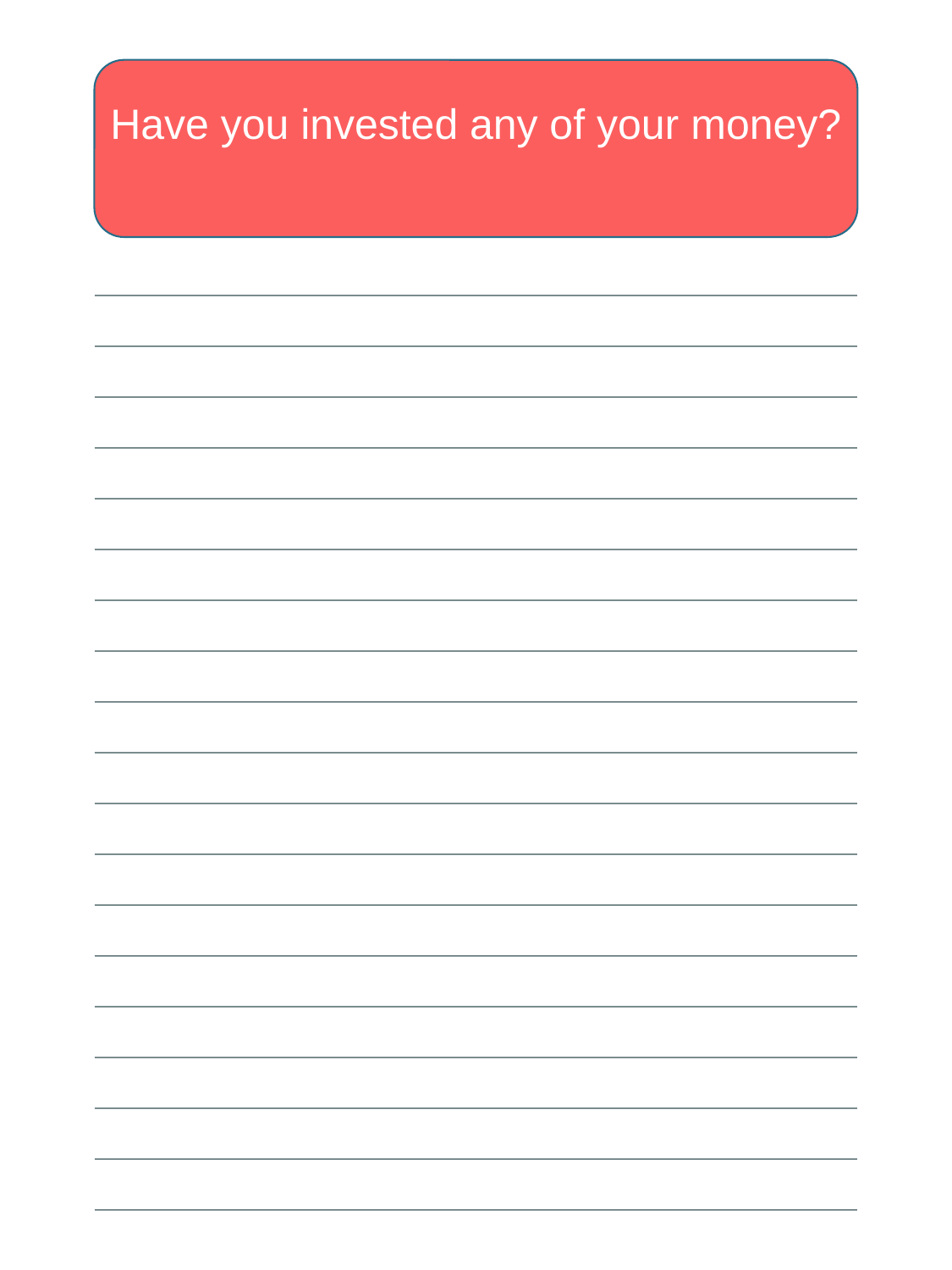

Have you invested any of your money?
|  |
| --- |
|  |
|  |
|  |
|  |
|  |
|  |
|  |
|  |
|  |
|  |
|  |
|  |
|  |
|  |
|  |
|  |
|  |